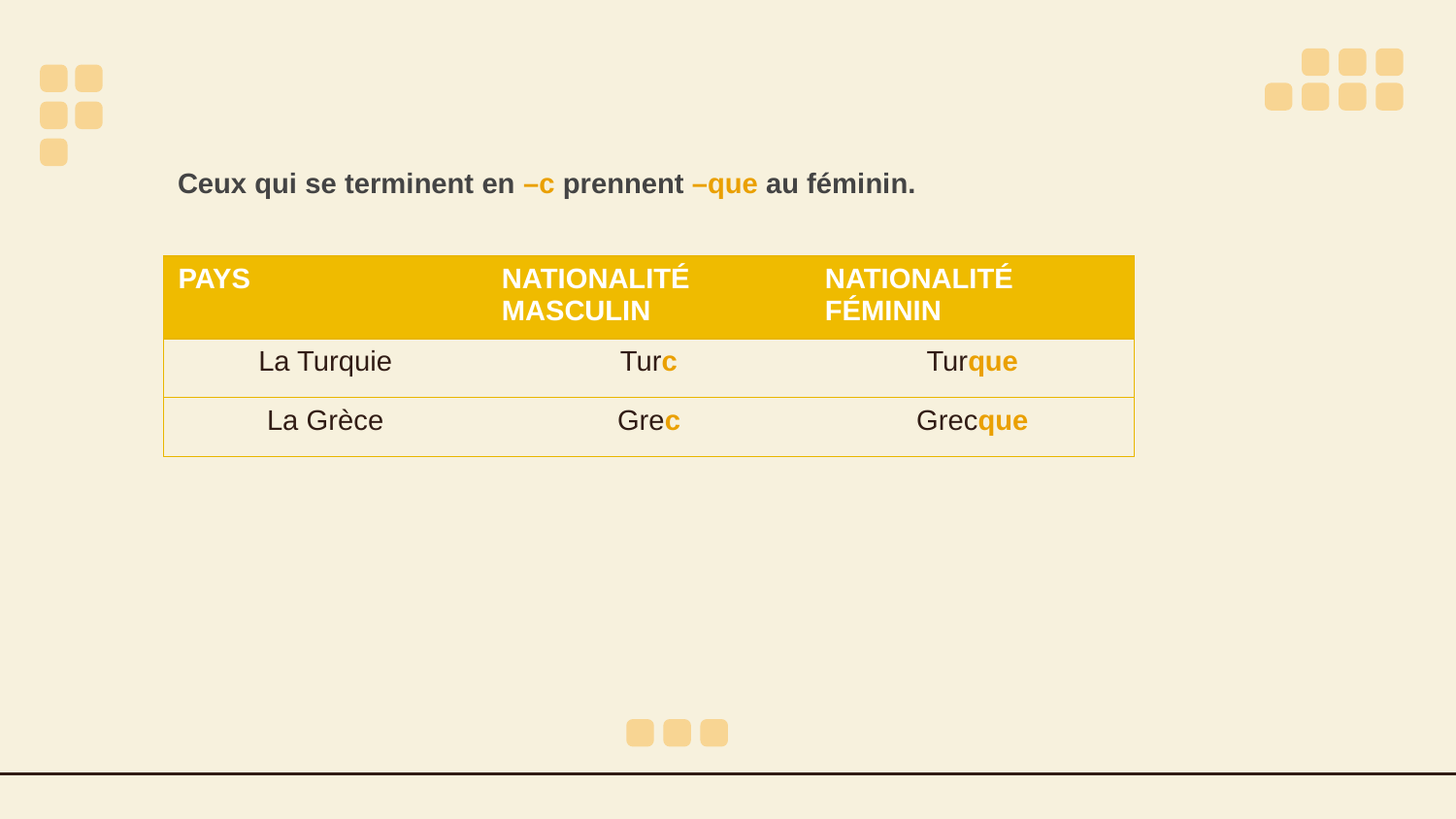

Ceux qui se terminent en –c prennent –que au féminin.
| PAYS | NATIONALITÉ MASCULIN | NATIONALITÉ FÉMININ |
| --- | --- | --- |
| La Turquie | Turc | Turque |
| La Grèce | Grec | Grecque |